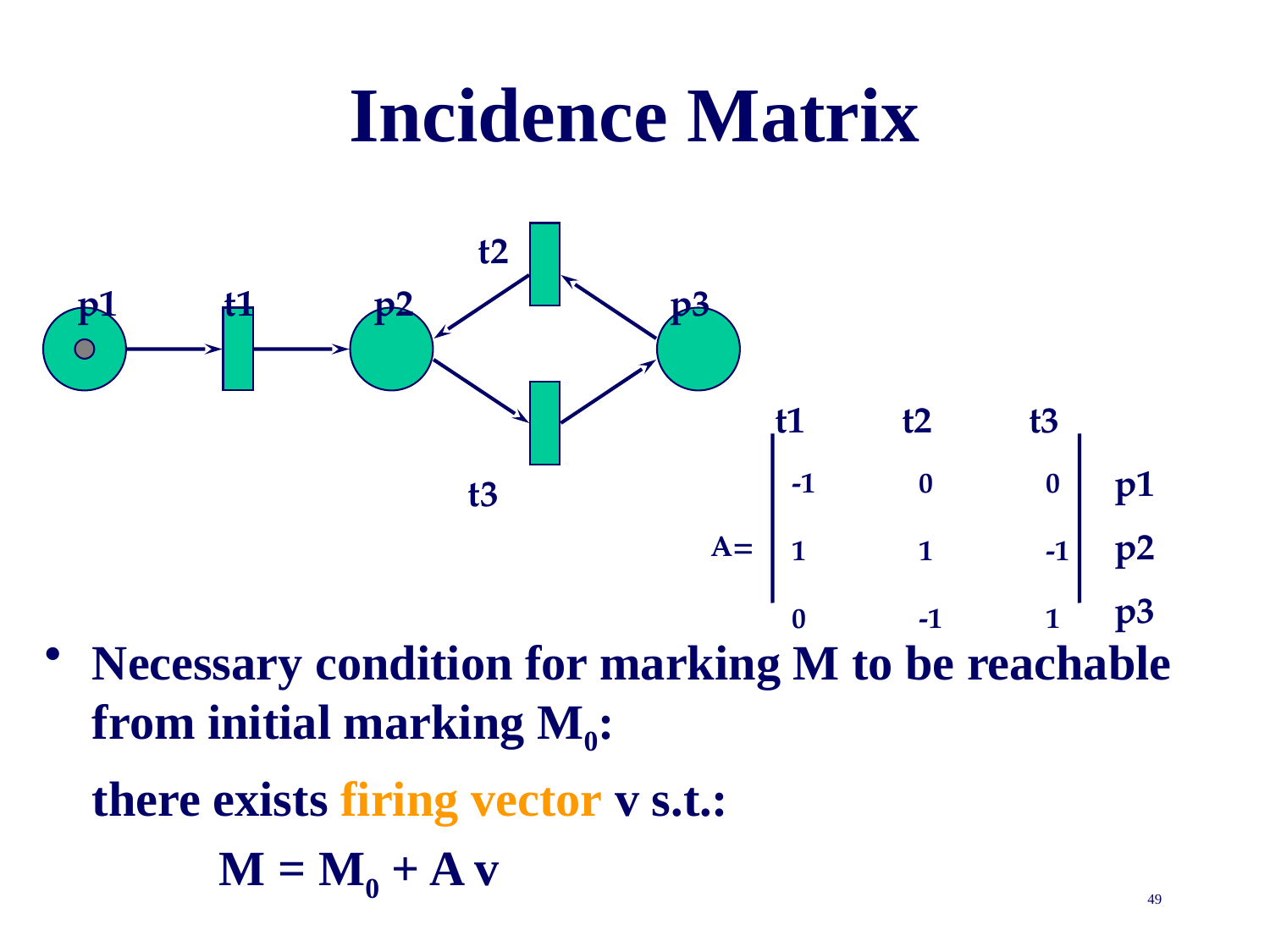

# Incidence Matrix
t2

p1
t1
p2
p3

t1
t2
t3

p1
t3
-1	0	0
1	1	-1
0	-1	1

A=
p2
p3
Necessary condition for marking M to be reachable from initial marking M0:
	there exists firing vector v s.t.:
		M = M0 + A v
49